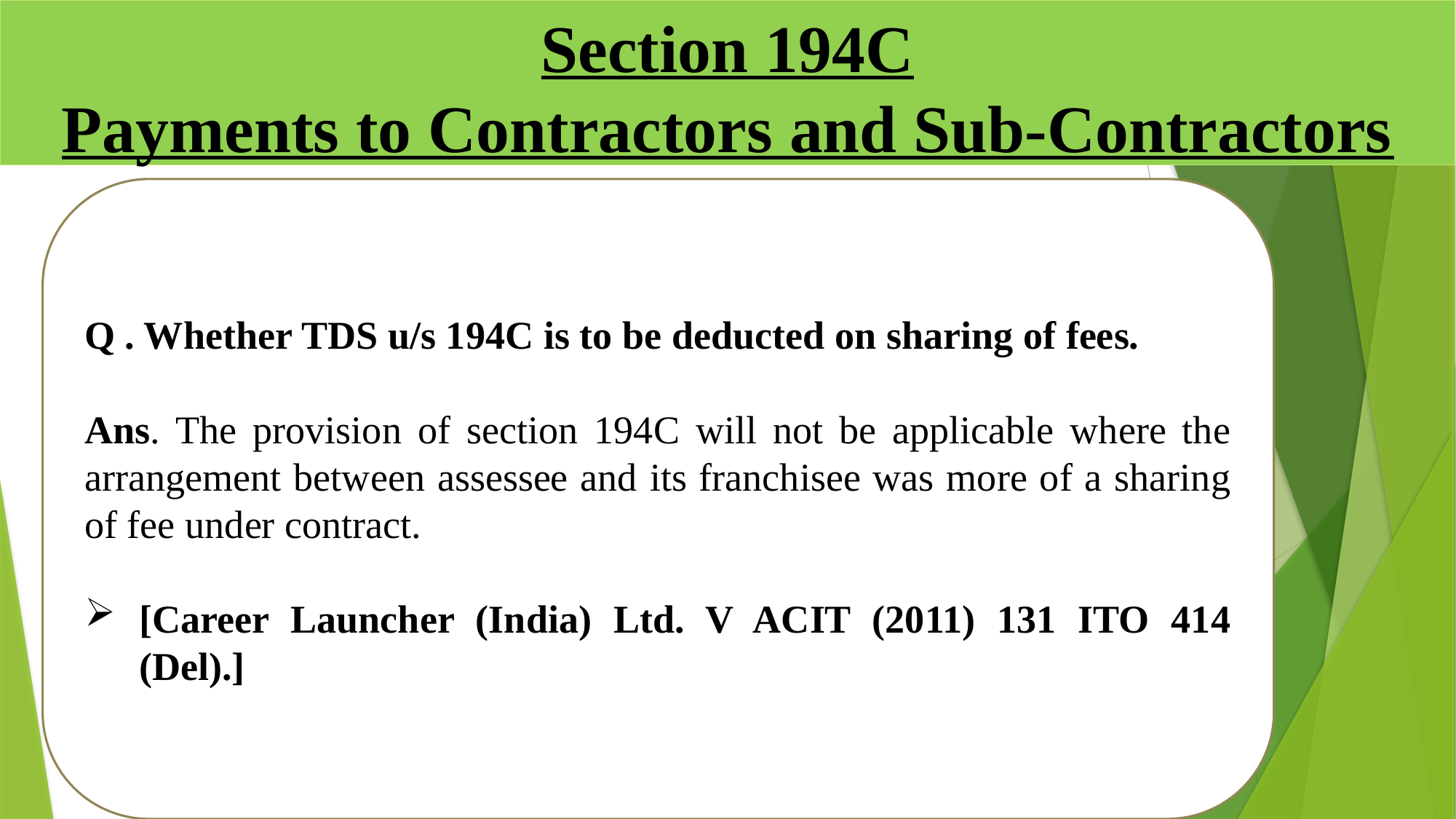

# Section 194C Payments to Contractors and Sub-Contractors
Q . Whether TDS u/s 194C is to be deducted on sharing of fees.

Ans. The provision of section 194C will not be applicable where the arrangement between assessee and its franchisee was more of a sharing of fee under contract.

[Career Launcher (India) Ltd. V ACIT (2011) 131 ITO 414 (Del).]